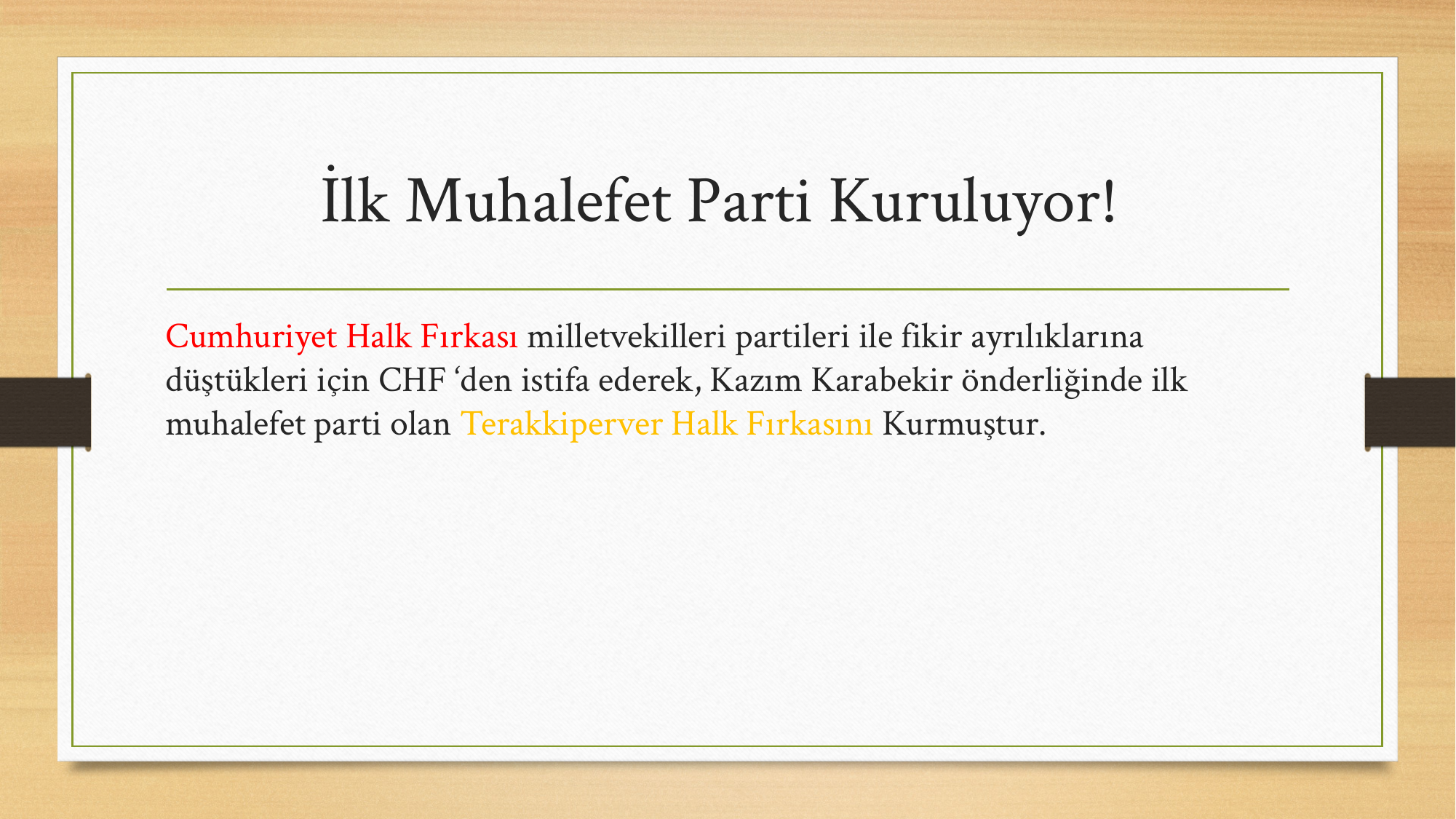

# İlk Muhalefet Parti Kuruluyor!
Cumhuriyet Halk Fırkası milletvekilleri partileri ile fikir ayrılıklarına düştükleri için CHF ‘den istifa ederek, Kazım Karabekir önderliğinde ilk muhalefet parti olan Terakkiperver Halk Fırkasını Kurmuştur.